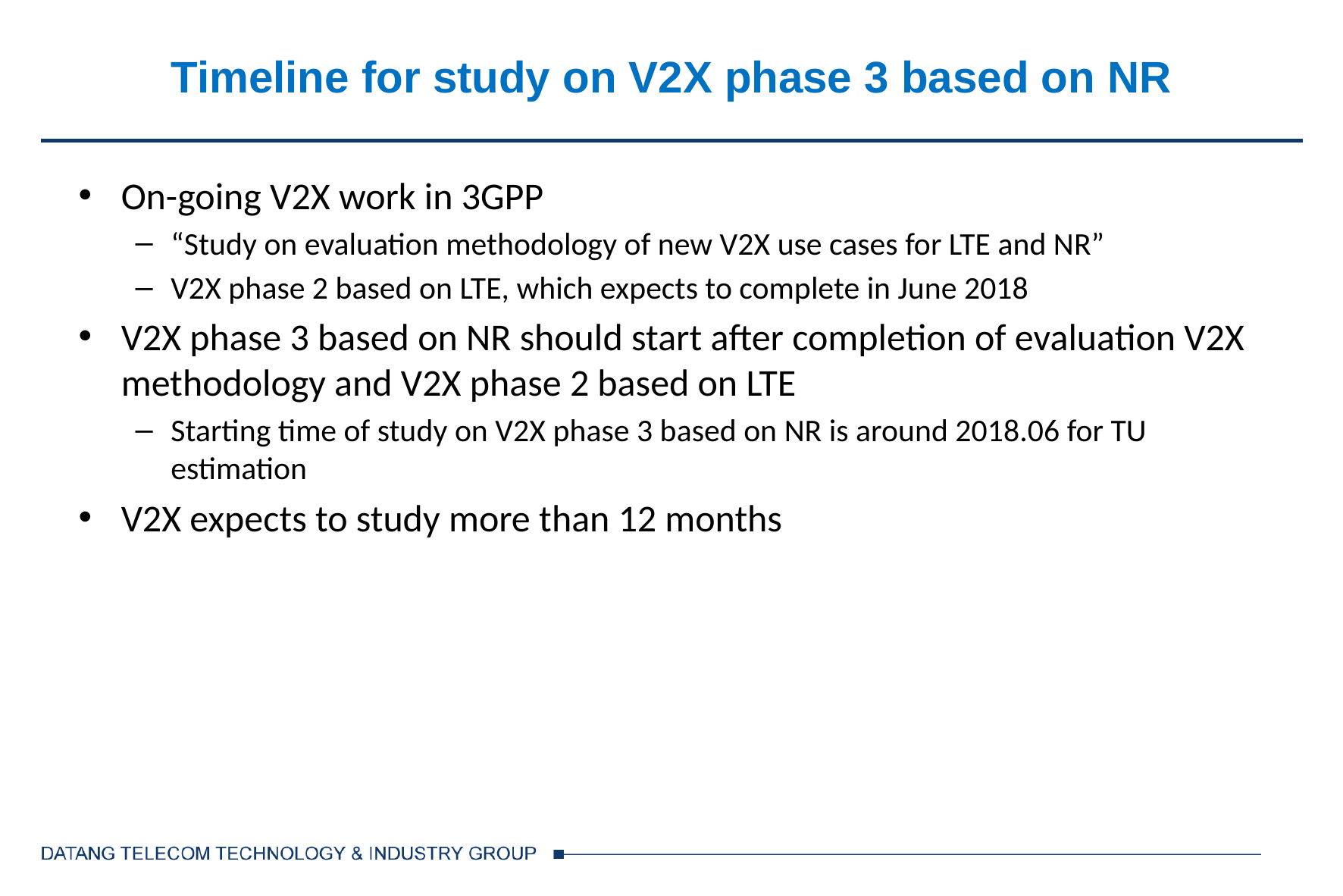

# Timeline for study on V2X phase 3 based on NR
On-going V2X work in 3GPP
“Study on evaluation methodology of new V2X use cases for LTE and NR”
V2X phase 2 based on LTE, which expects to complete in June 2018
V2X phase 3 based on NR should start after completion of evaluation V2X methodology and V2X phase 2 based on LTE
Starting time of study on V2X phase 3 based on NR is around 2018.06 for TU estimation
V2X expects to study more than 12 months